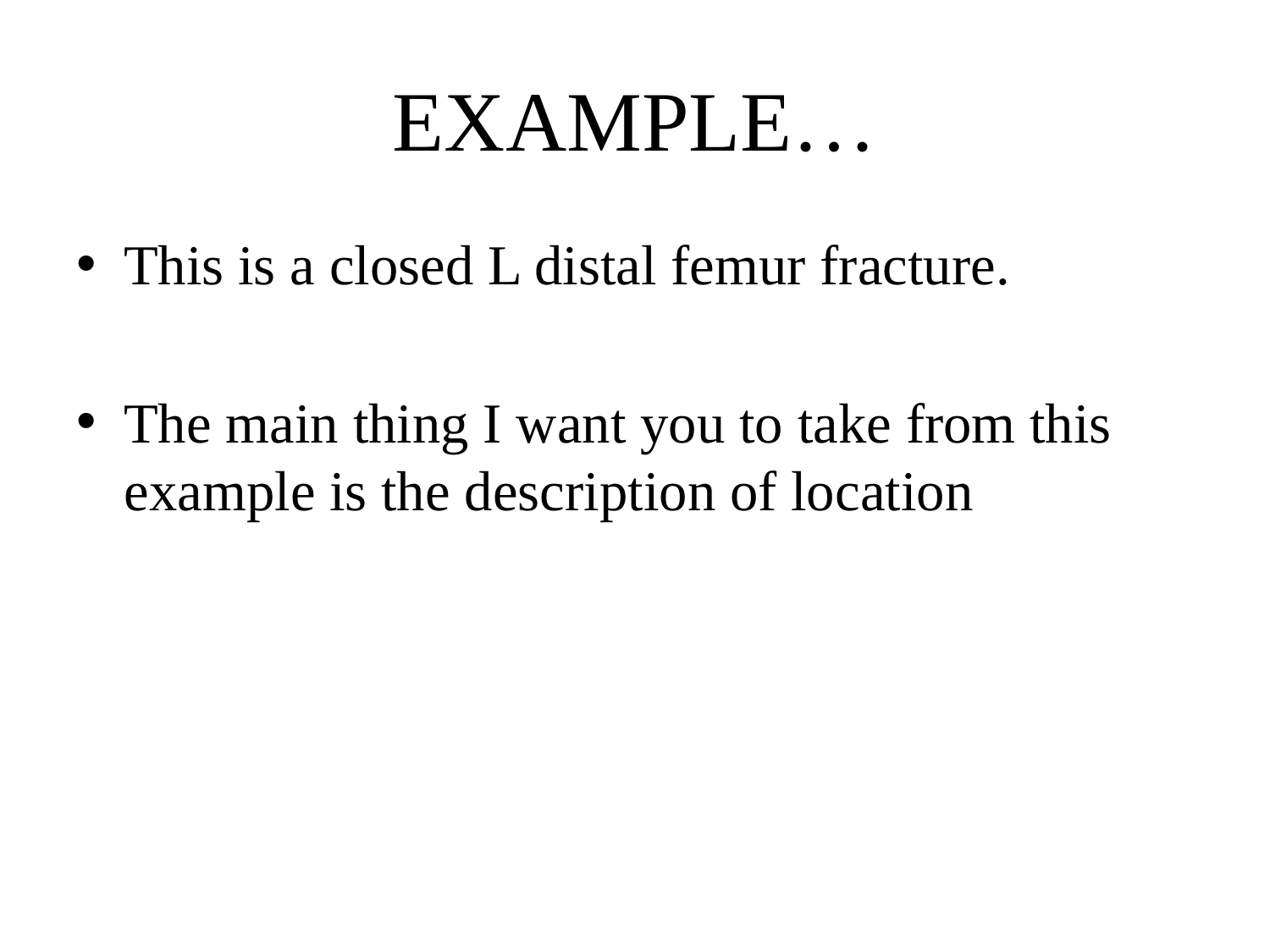

# EXAMPLE…
This is a closed L distal femur fracture.

The main thing I want you to take from this example is the description of location